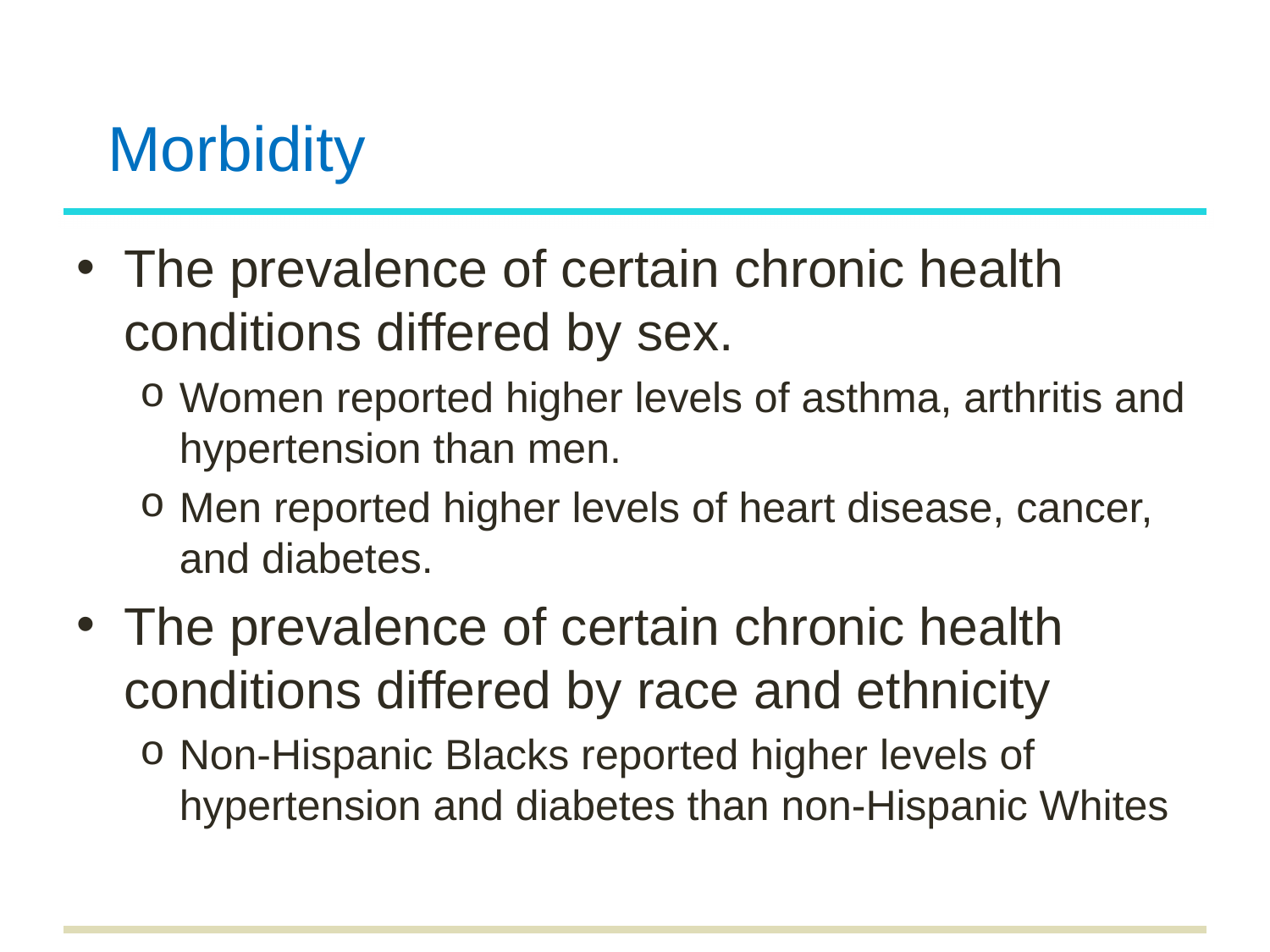

# Morbidity
The prevalence of certain chronic health conditions differed by sex.
Women reported higher levels of asthma, arthritis and hypertension than men.
Men reported higher levels of heart disease, cancer, and diabetes.
The prevalence of certain chronic health conditions differed by race and ethnicity
Non-Hispanic Blacks reported higher levels of hypertension and diabetes than non-Hispanic Whites